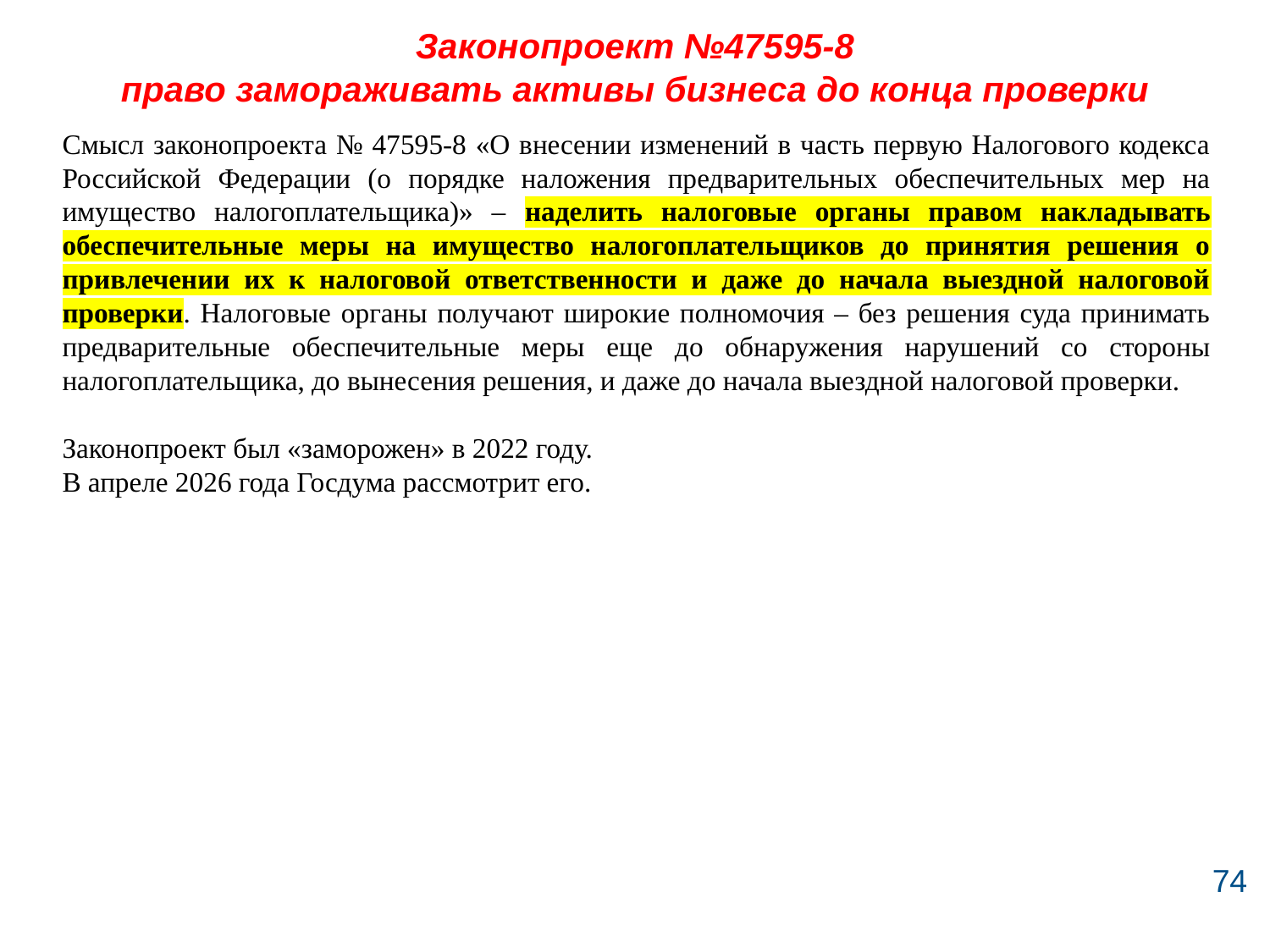

# Законопроект №47595-8 право замораживать активы бизнеса до конца проверки

Смысл законопроекта № 47595-8 «О внесении изменений в часть первую Налогового кодекса Российской Федерации (о порядке наложения предварительных обеспечительных мер на имущество налогоплательщика)» – наделить налоговые органы правом накладывать обеспечительные меры на имущество налогоплательщиков до принятия решения о привлечении их к налоговой ответственности и даже до начала выездной налоговой проверки. Налоговые органы получают широкие полномочия – без решения суда принимать предварительные обеспечительные меры еще до обнаружения нарушений со стороны налогоплательщика, до вынесения решения, и даже до начала выездной налоговой проверки.

Законопроект был «заморожен» в 2022 году.
В апреле 2026 года Госдума рассмотрит его.